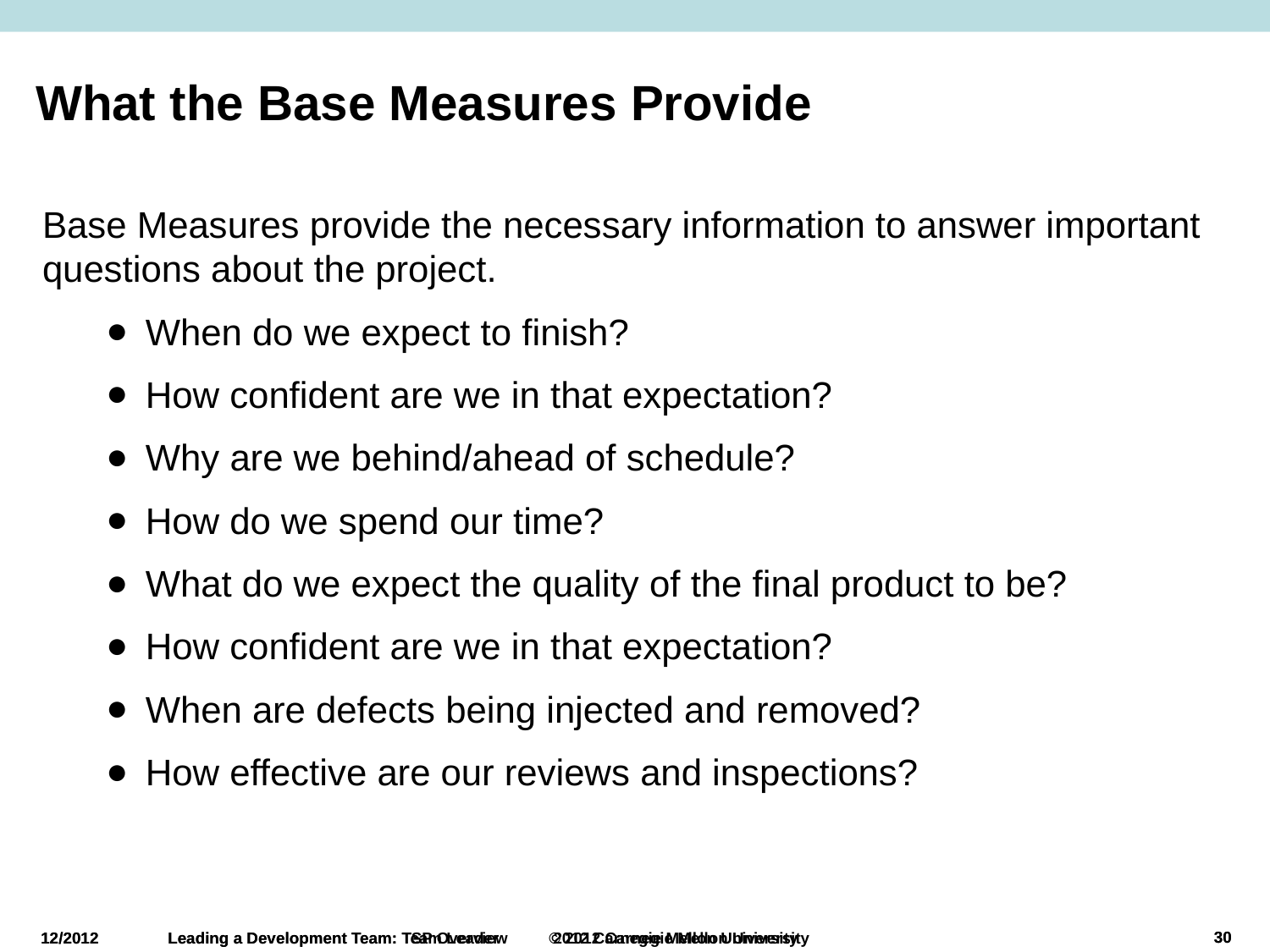

# What the Base Measures Provide
Base Measures provide the necessary information to answer important questions about the project.
When do we expect to finish?
How confident are we in that expectation?
Why are we behind/ahead of schedule?
How do we spend our time?
What do we expect the quality of the final product to be?
How confident are we in that expectation?
When are defects being injected and removed?
How effective are our reviews and inspections?